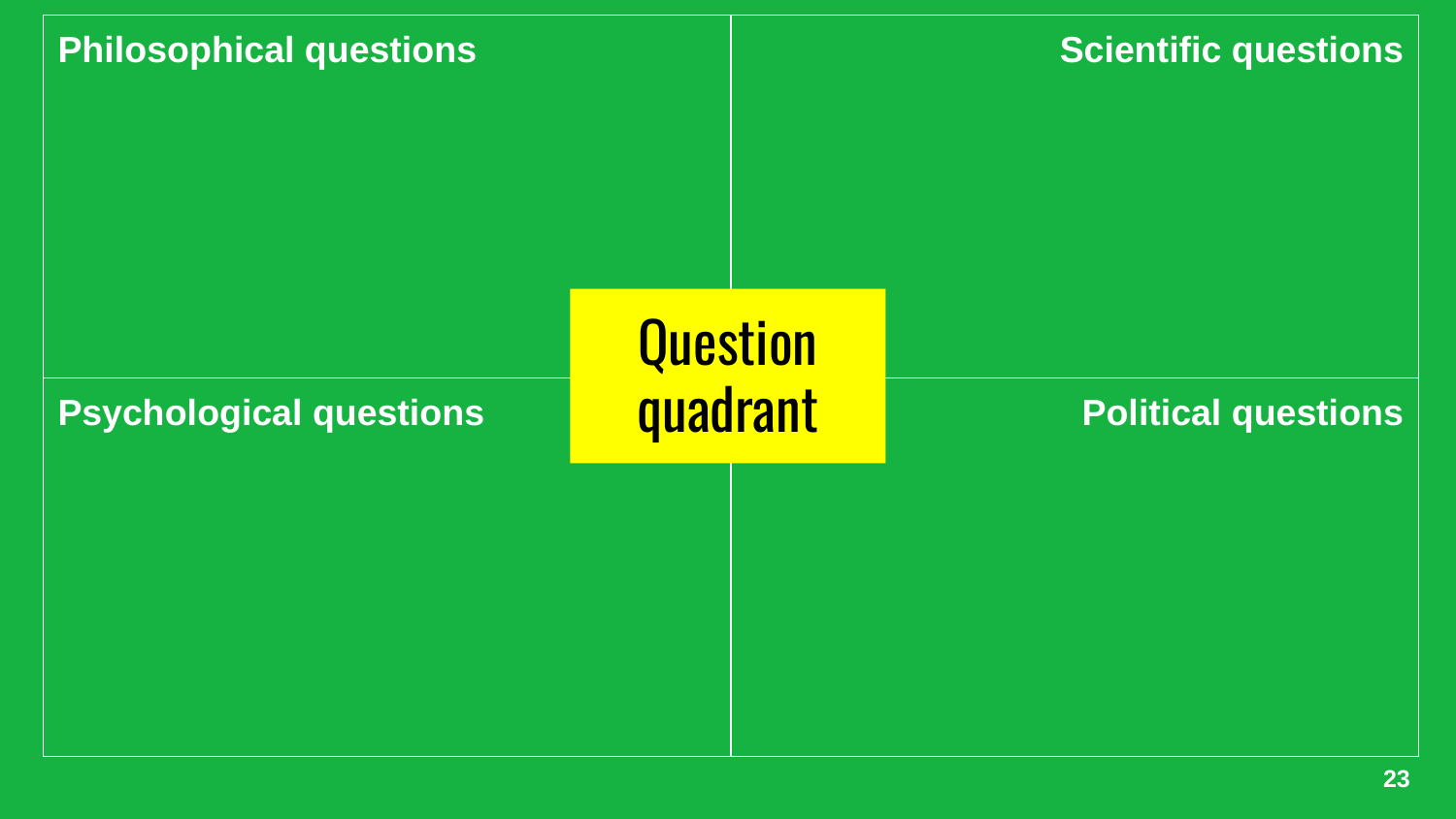

| Philosophical questions | Scientific questions |
| --- | --- |
| Psychological questions | Political questions |
Question quadrant
23